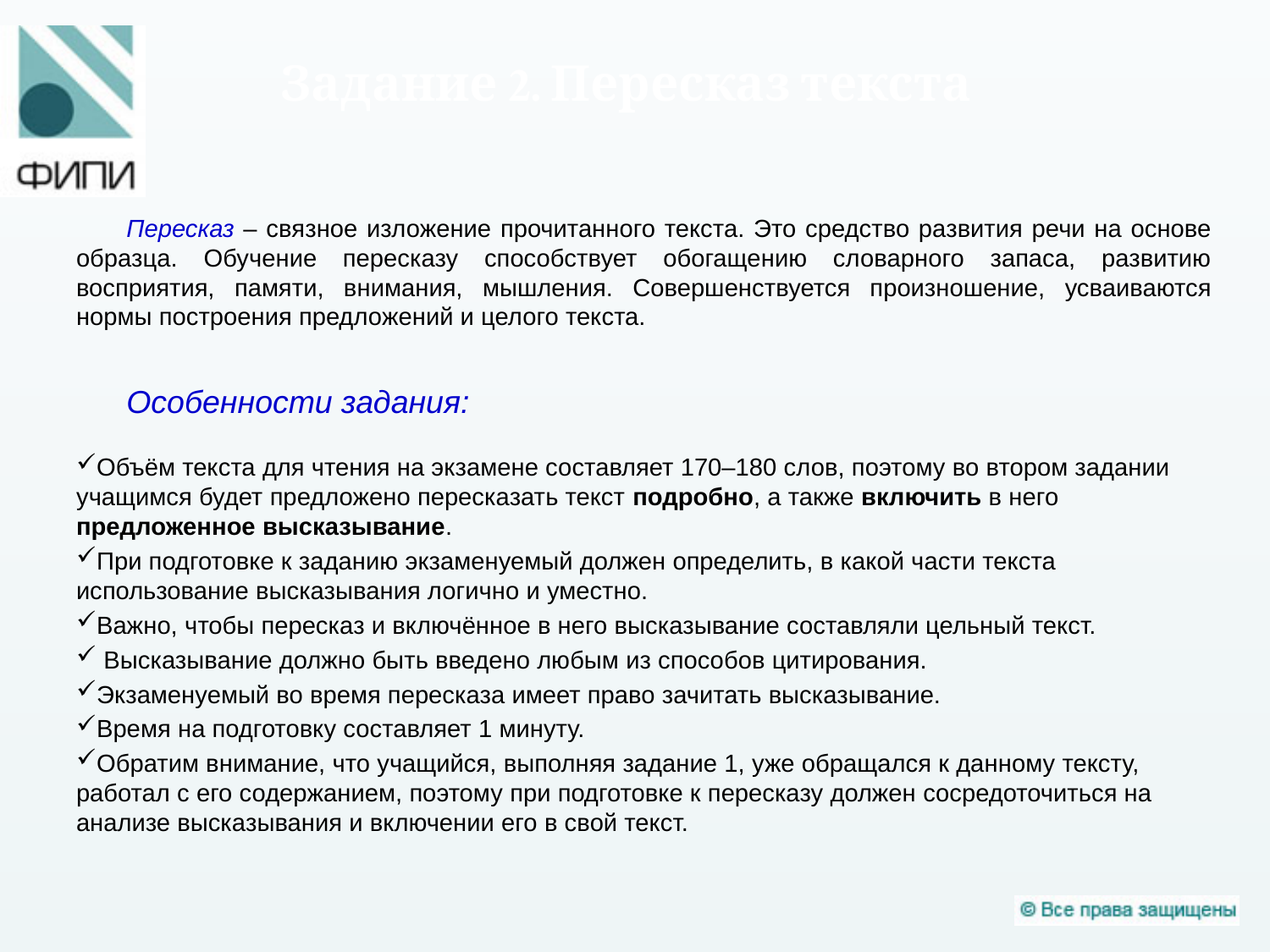

# Задание 2. Пересказ текста
Пересказ – связное изложение прочитанного текста. Это средство развития речи на основе образца. Обучение пересказу способствует обогащению словарного запаса, развитию восприятия, памяти, внимания, мышления. Совершенствуется произношение, усваиваются нормы построения предложений и целого текста.

Особенности задания:

Объём текста для чтения на экзамене составляет 170–180 слов, поэтому во втором задании учащимся будет предложено пересказать текст подробно, а также включить в него предложенное высказывание.
При подготовке к заданию экзаменуемый должен определить, в какой части текста использование высказывания логично и уместно.
Важно, чтобы пересказ и включённое в него высказывание составляли цельный текст.
 Высказывание должно быть введено любым из способов цитирования.
Экзаменуемый во время пересказа имеет право зачитать высказывание.
Время на подготовку составляет 1 минуту.
Обратим внимание, что учащийся, выполняя задание 1, уже обращался к данному тексту, работал с его содержанием, поэтому при подготовке к пересказу должен сосредоточиться на анализе высказывания и включении его в свой текст.